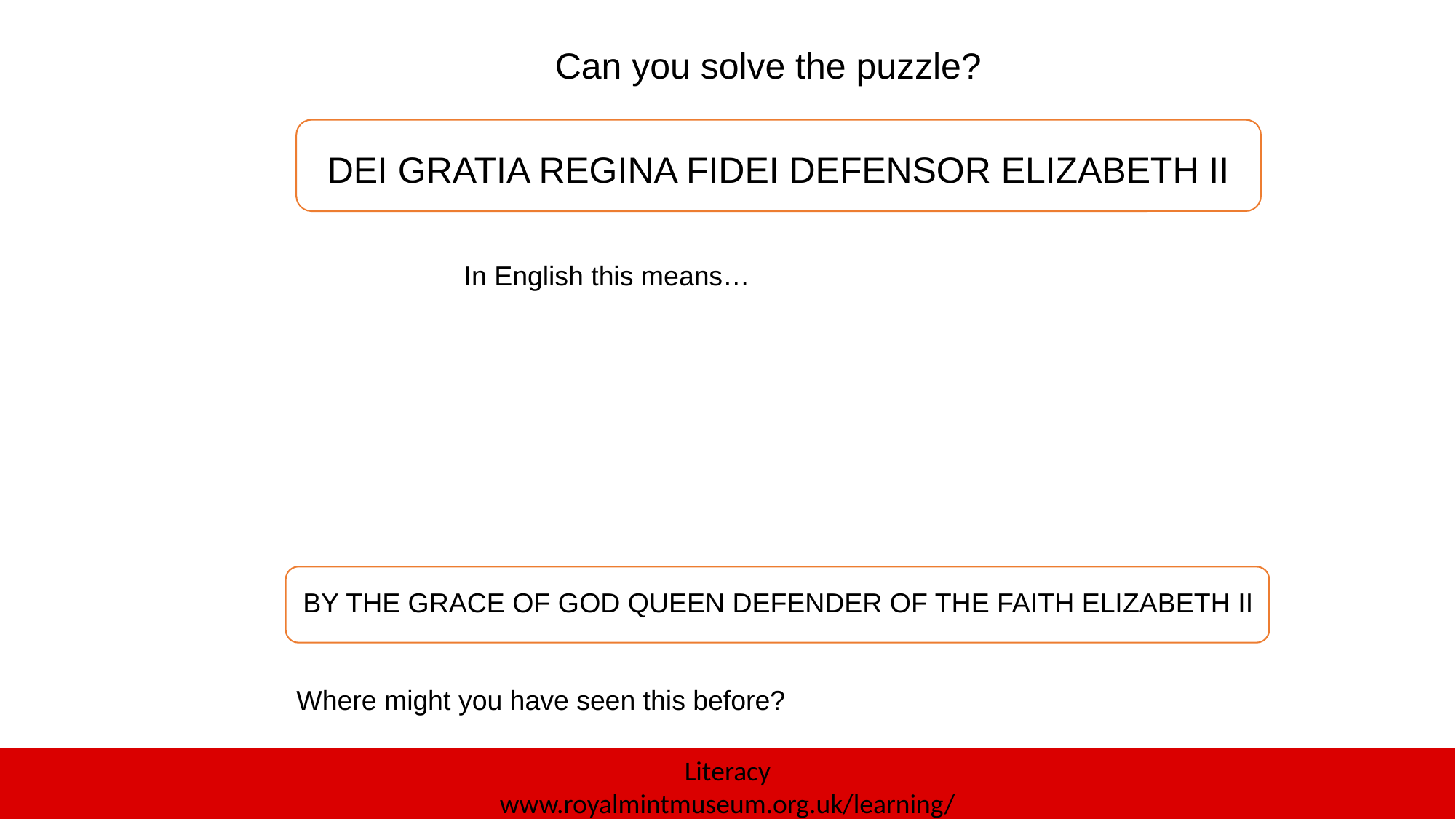

Can you solve the puzzle?

DEI GRATIA REGINA FIDEI DEFENSOR ELIZABETH II
In English this means…

BY THE GRACE OF GOD QUEEN DEFENDER OF THE FAITH ELIZABETH II
Where might you have seen this before?
Literacy
www.royalmintmuseum.org.uk/learning/